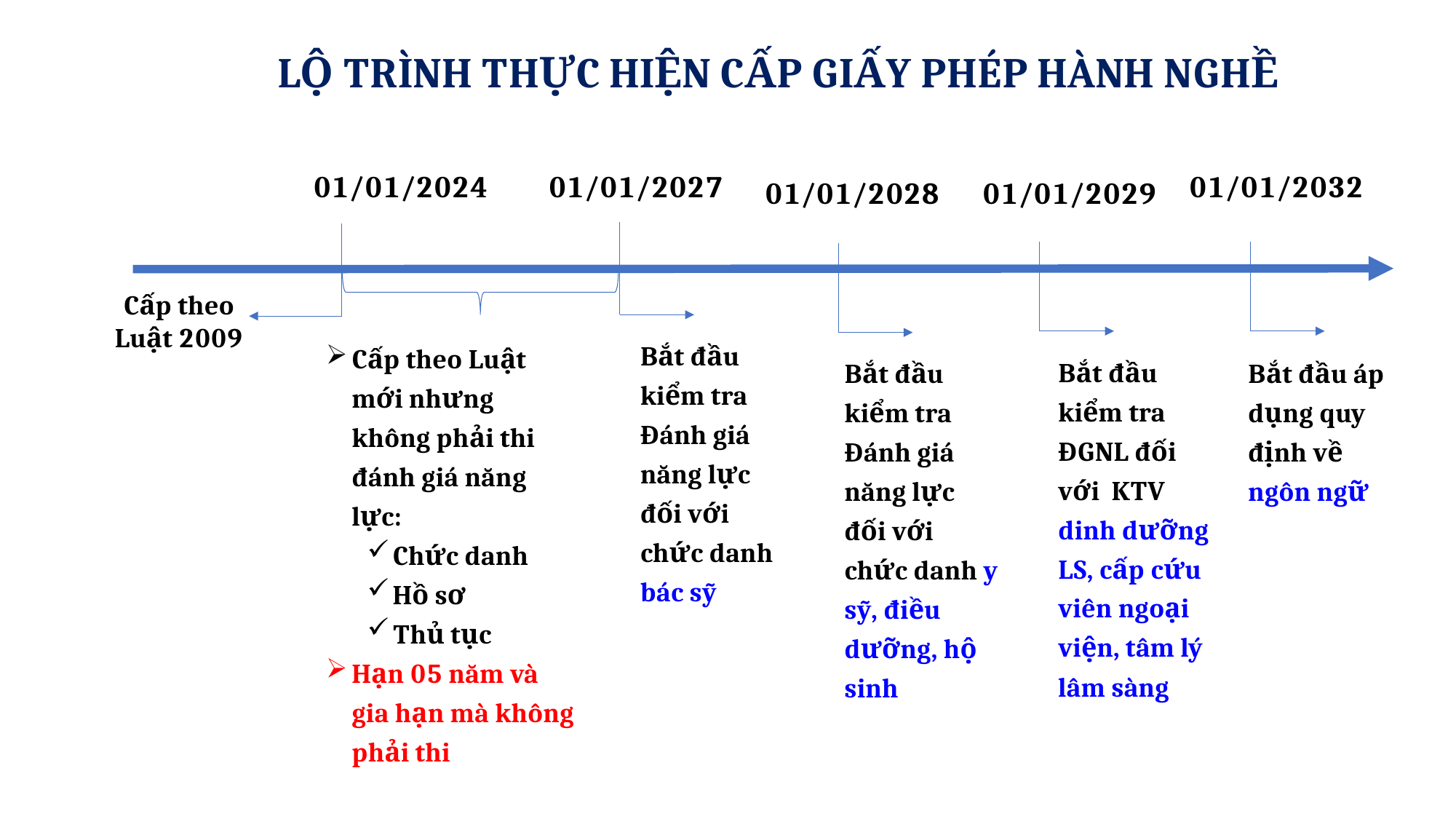

LỘ TRÌNH THỰC HIỆN CẤP GIẤY PHÉP HÀNH NGHỀ

01/01/2024
01/01/2027

Cấp theo Luật 2009
Bắt đầu kiểm tra Đánh giá năng lực đối với chức danh bác sỹ
Cấp theo Luật mới nhưng không phải thi đánh giá năng lực:
Chức danh
Hồ sơ
Thủ tục
Hạn 05 năm và gia hạn mà không phải thi
01/01/2032
01/01/2028
01/01/2029
Bắt đầu kiểm tra ĐGNL đối với  KTV dinh dưỡng LS, cấp cứu viên ngoại viện, tâm lý lâm sàng
Bắt đầu kiểm tra Đánh giá năng lực đối với chức danh y sỹ, điều dưỡng, hộ sinh
Bắt đầu áp dụng quy định về ngôn ngữ